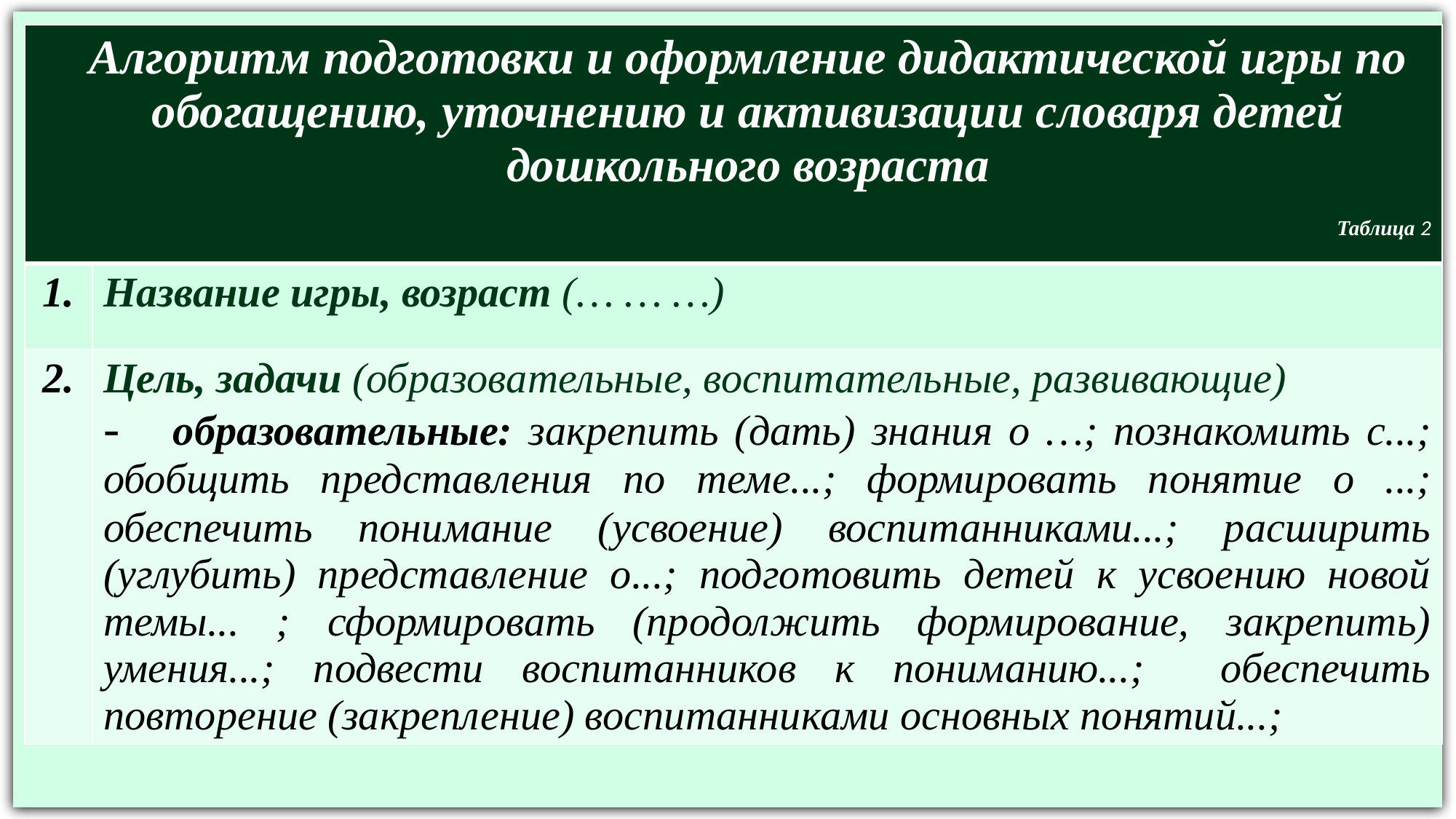

| Алгоритм подготовки и оформление дидактической игры по обогащению, уточнению и активизации словаря детей дошкольного возраста Таблица 2 |  |
| --- | --- |
| 1. | Название игры, возраст (… … …) |
| 2. | Цель, задачи (образовательные, воспитательные, развивающие) - образовательные: закрепить (дать) знания о …; познакомить с...; обобщить представления по теме...; формировать понятие о ...; обеспечить понимание (ус­воение) воспитанниками...; расширить (углубить) представление о...; подготовить детей к усвоению новой темы... ; сформировать (продолжить формирование, закрепить) умения...; подвести воспитанников к пониманию...; обеспечить повторение (закрепление) воспитанни­ками основных понятий...; |